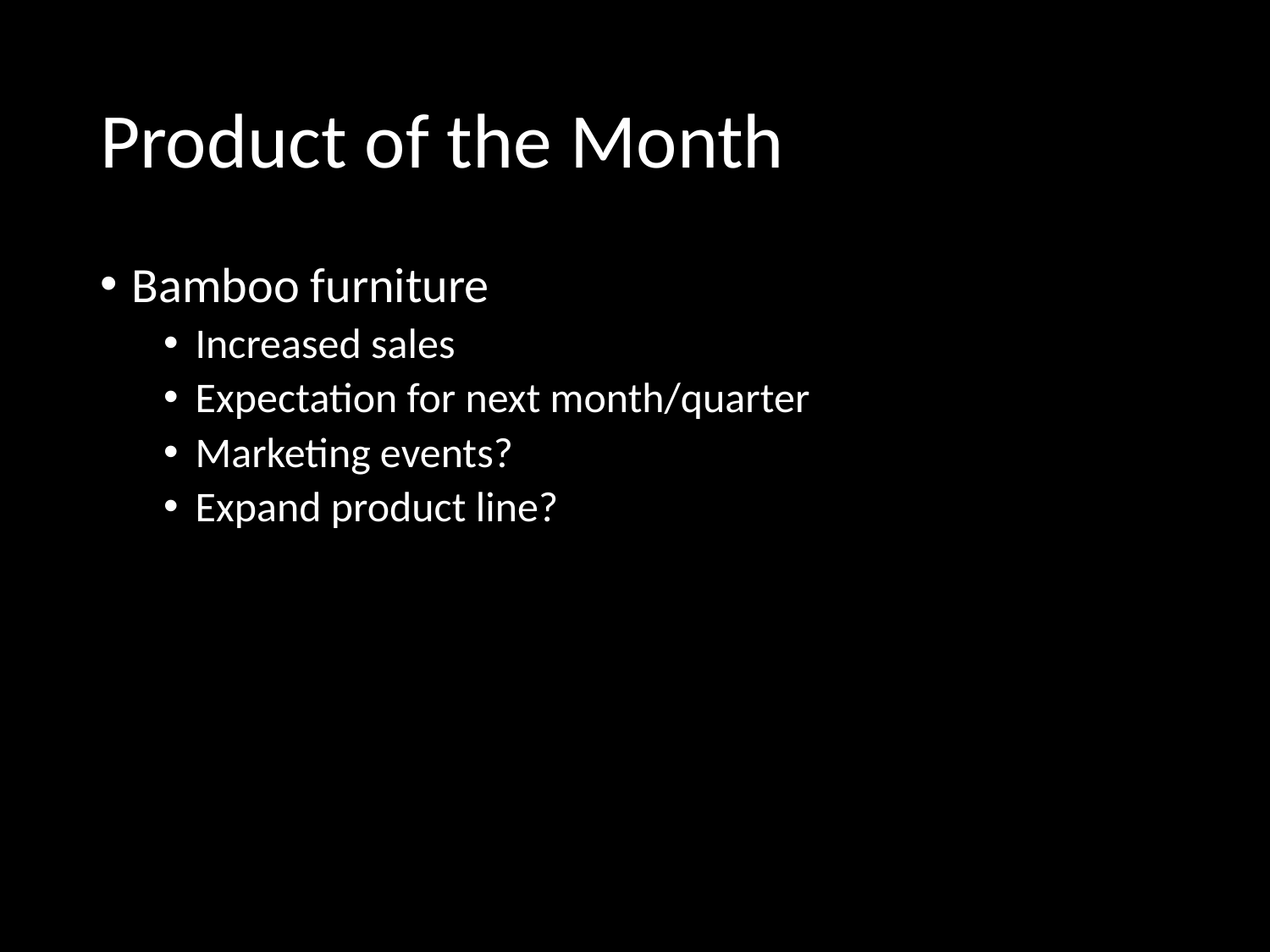

# Product of the Month
Bamboo furniture
Increased sales
Expectation for next month/quarter
Marketing events?
Expand product line?